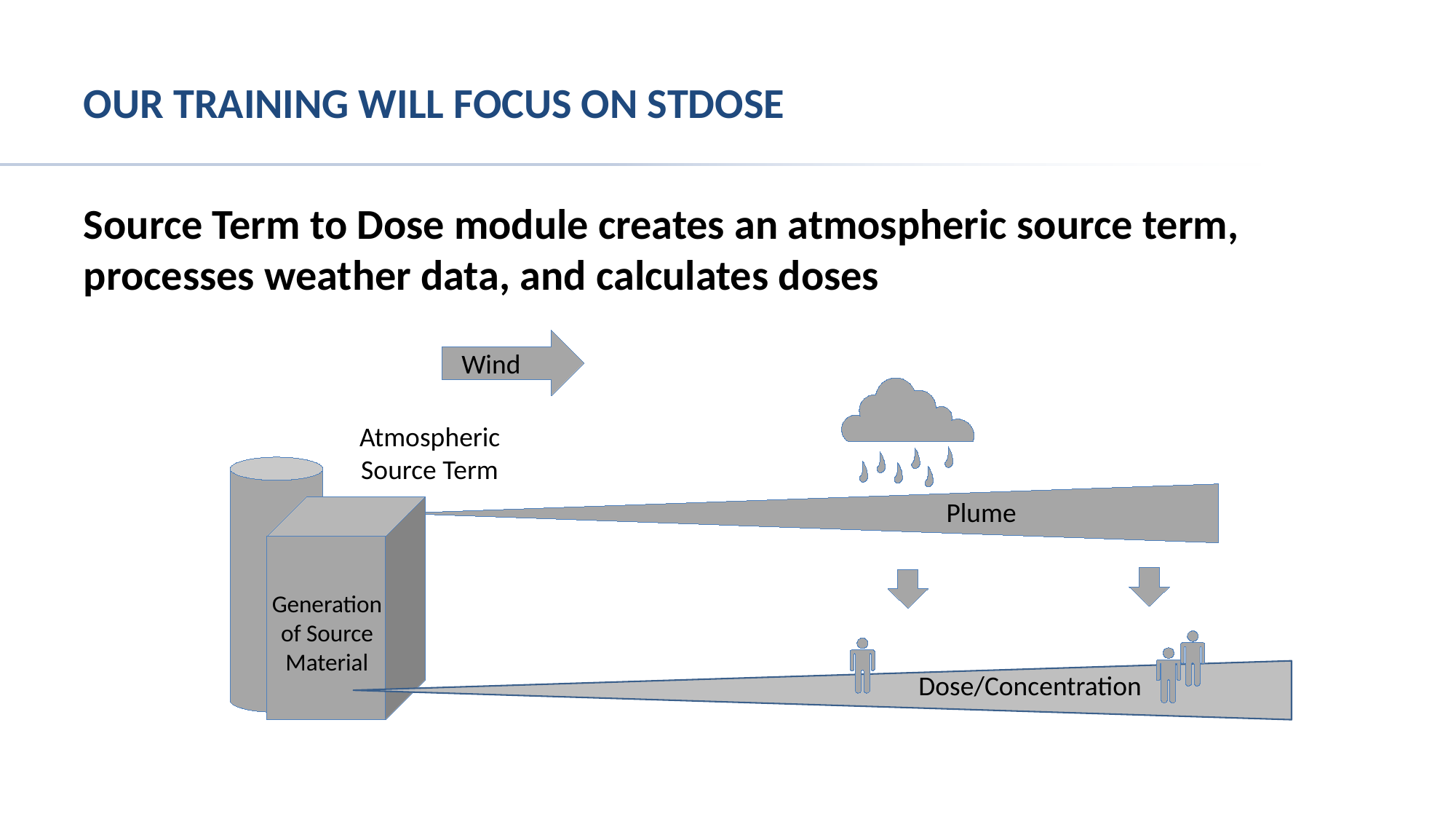

# Our Training Will Focus on STDose

Source Term to Dose module creates an atmospheric source term, processes weather data, and calculates doses

Wind

Atmospheric Source Term

Plume

Generation of Source Material

Dose/Concentration